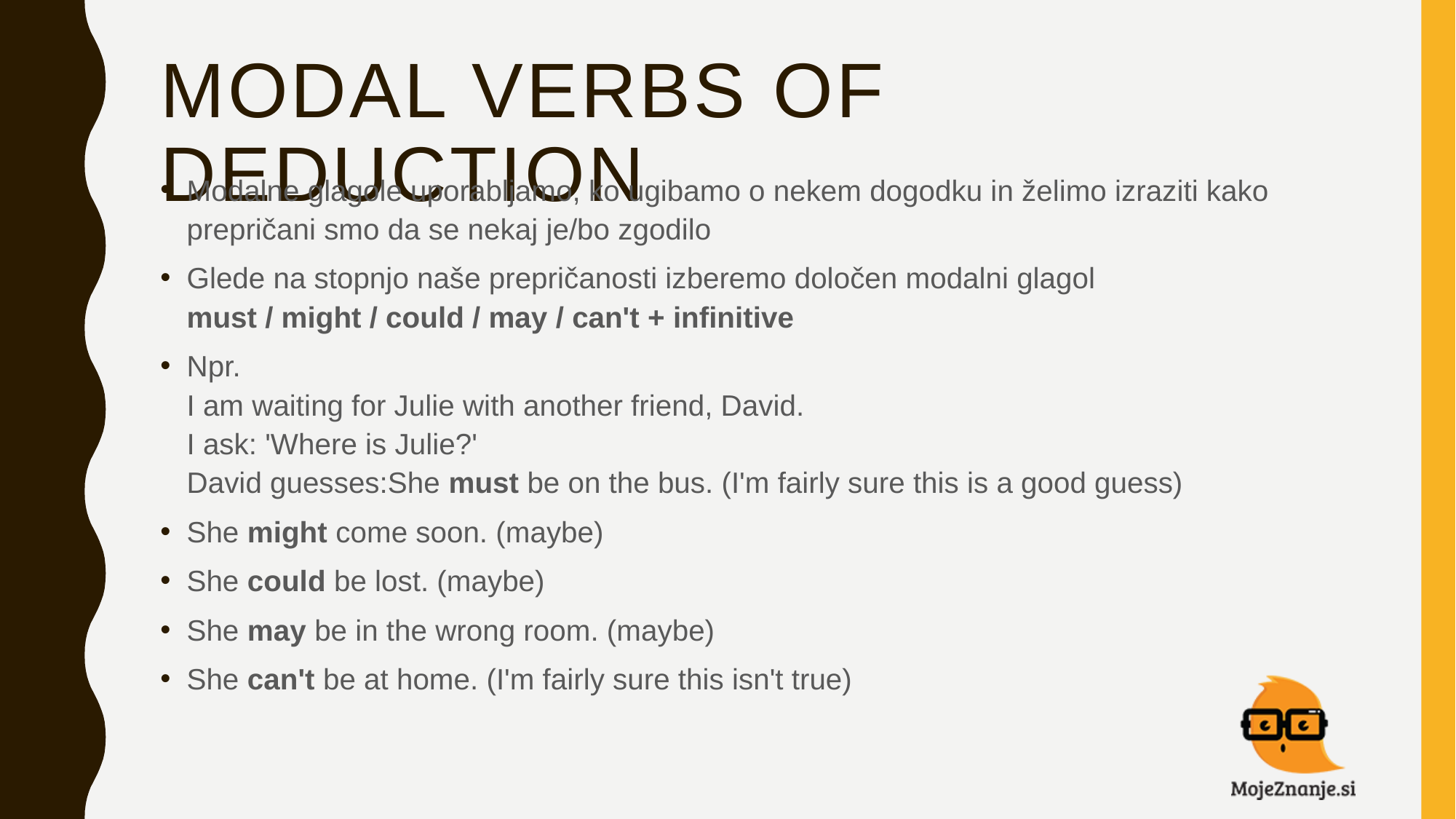

# MODAL VERBS OF DEDUCTION
Modalne glagole uporabljamo, ko ugibamo o nekem dogodku in želimo izraziti kako prepričani smo da se nekaj je/bo zgodilo
Glede na stopnjo naše prepričanosti izberemo določen modalni glagol
must / might / could / may / can't + infinitive
Npr.
I am waiting for Julie with another friend, David.
I ask: 'Where is Julie?'
David guesses:She must be on the bus. (I'm fairly sure this is a good guess)
She might come soon. (maybe)
She could be lost. (maybe)
She may be in the wrong room. (maybe)
She can't be at home. (I'm fairly sure this isn't true)